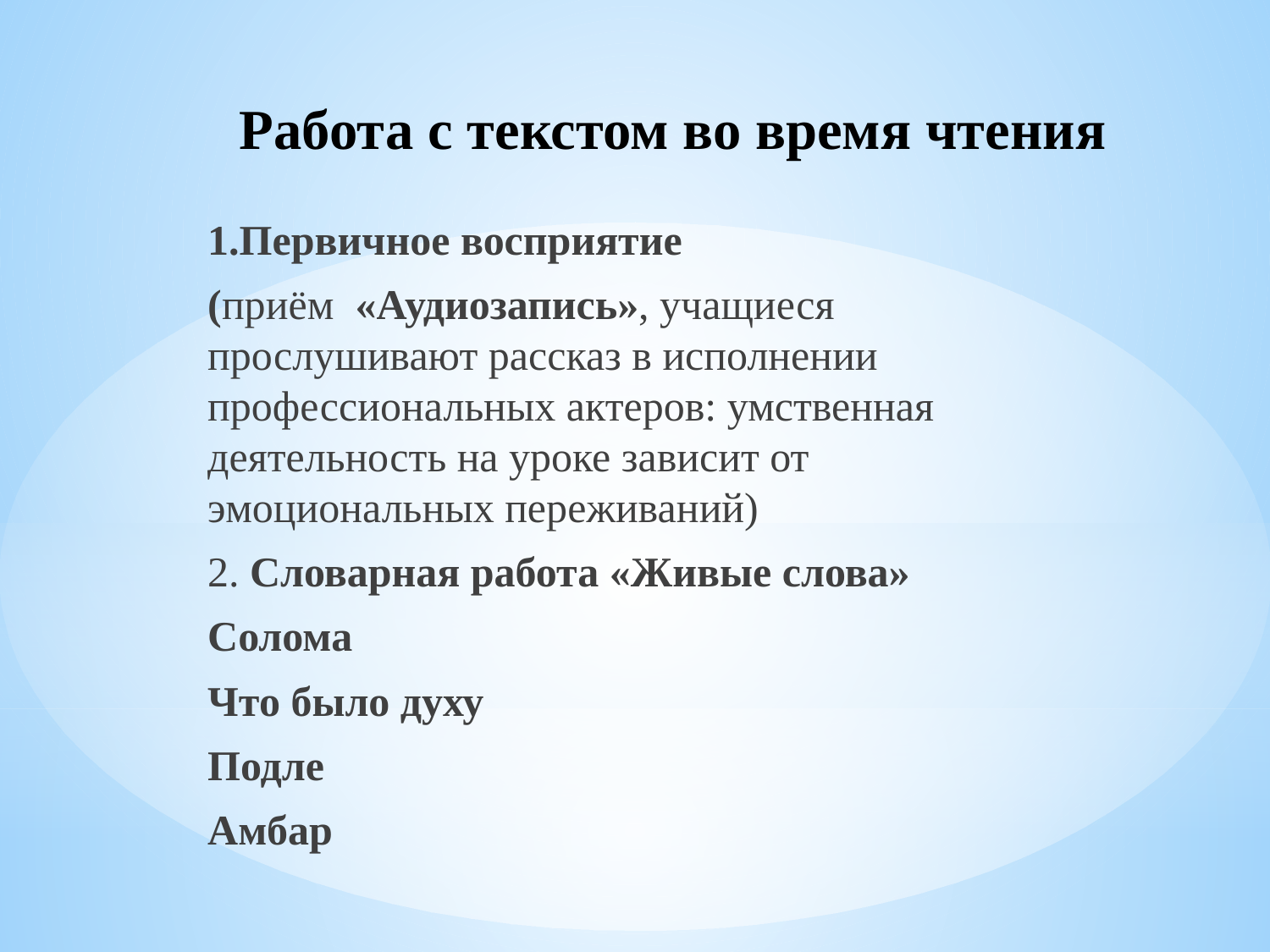

# Работа с текстом во время чтения
1.Первичное восприятие
(приём  «Аудиозапись», учащиеся прослушивают рассказ в исполнении профессиональных актеров: умственная  деятельность на уроке зависит от эмоциональных переживаний)
2. Словарная работа «Живые слова»
Солома
Что было духу
Подле
Амбар